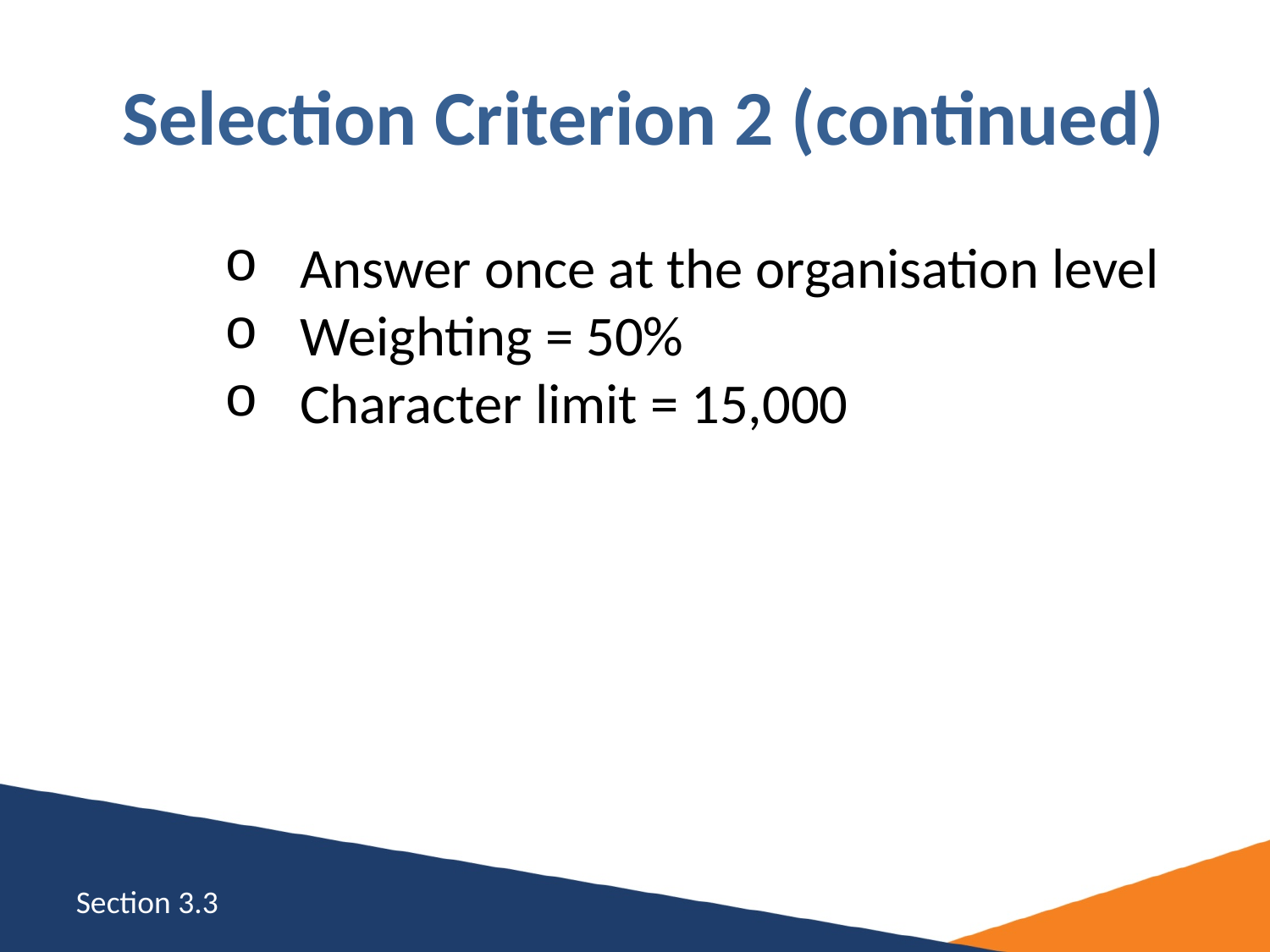

# Selection Criterion 2 (continued)

Answer once at the organisation level
Weighting = 50%
Character limit = 15,000
Section 3.3